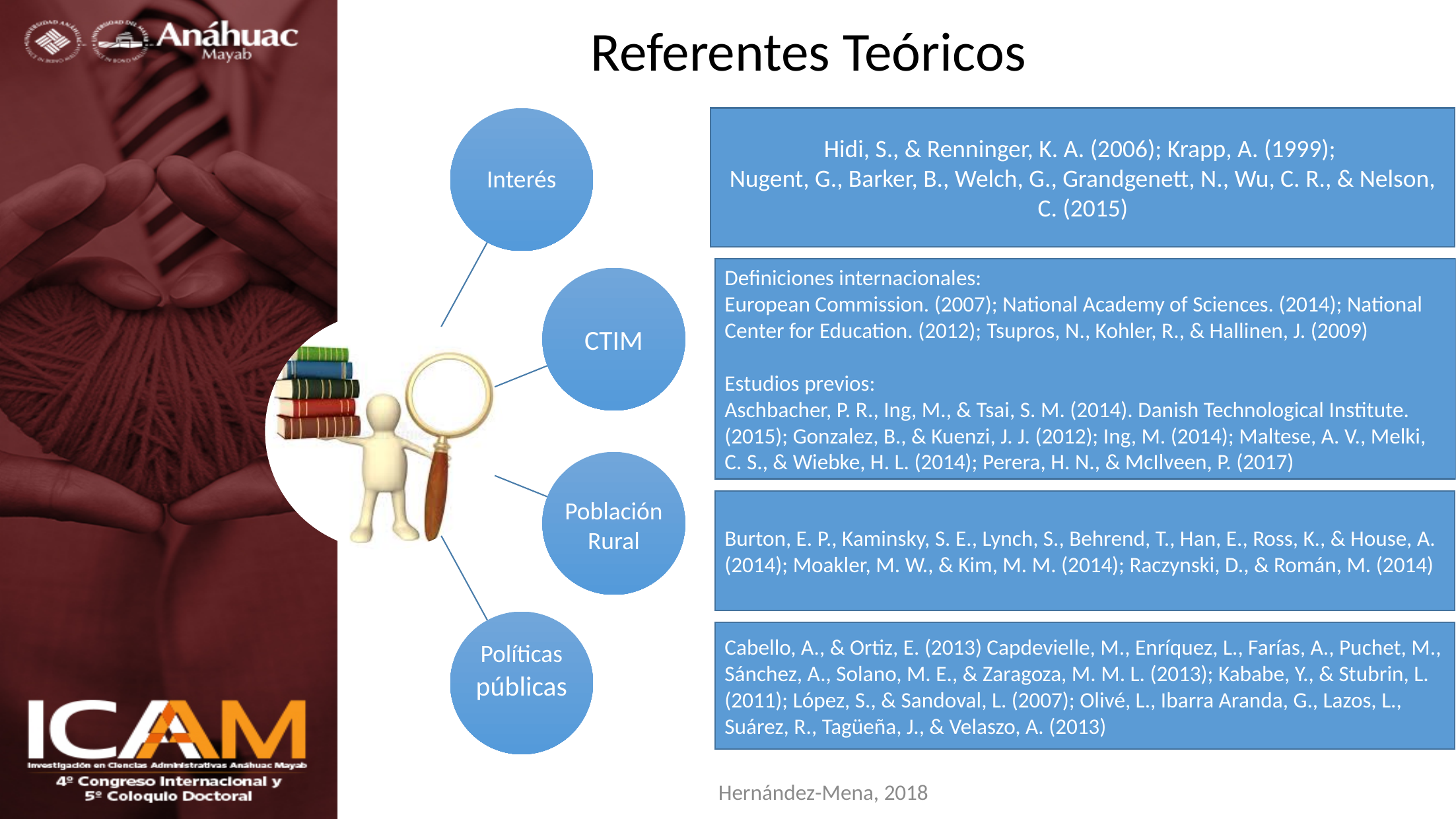

Referentes Teóricos
#
Interés

CTIM

Población Rural

Políticas públicas

Hidi, S., & Renninger, K. A. (2006); Krapp, A. (1999);
Nugent, G., Barker, B., Welch, G., Grandgenett, N., Wu, C. R., & Nelson, C. (2015)
Definiciones internacionales:
European Commission. (2007); National Academy of Sciences. (2014); National Center for Education. (2012); Tsupros, N., Kohler, R., & Hallinen, J. (2009)

Estudios previos:
Aschbacher, P. R., Ing, M., & Tsai, S. M. (2014). Danish Technological Institute. (2015); Gonzalez, B., & Kuenzi, J. J. (2012); Ing, M. (2014); Maltese, A. V., Melki, C. S., & Wiebke, H. L. (2014); Perera, H. N., & McIlveen, P. (2017)
Burton, E. P., Kaminsky, S. E., Lynch, S., Behrend, T., Han, E., Ross, K., & House, A. (2014); Moakler, M. W., & Kim, M. M. (2014); Raczynski, D., & Román, M. (2014)
Cabello, A., & Ortiz, E. (2013) Capdevielle, M., Enríquez, L., Farías, A., Puchet, M., Sánchez, A., Solano, M. E., & Zaragoza, M. M. L. (2013); Kababe, Y., & Stubrin, L. (2011); López, S., & Sandoval, L. (2007); Olivé, L., Ibarra Aranda, G., Lazos, L., Suárez, R., Tagüeña, J., & Velaszo, A. (2013)
Hernández-Mena, 2018